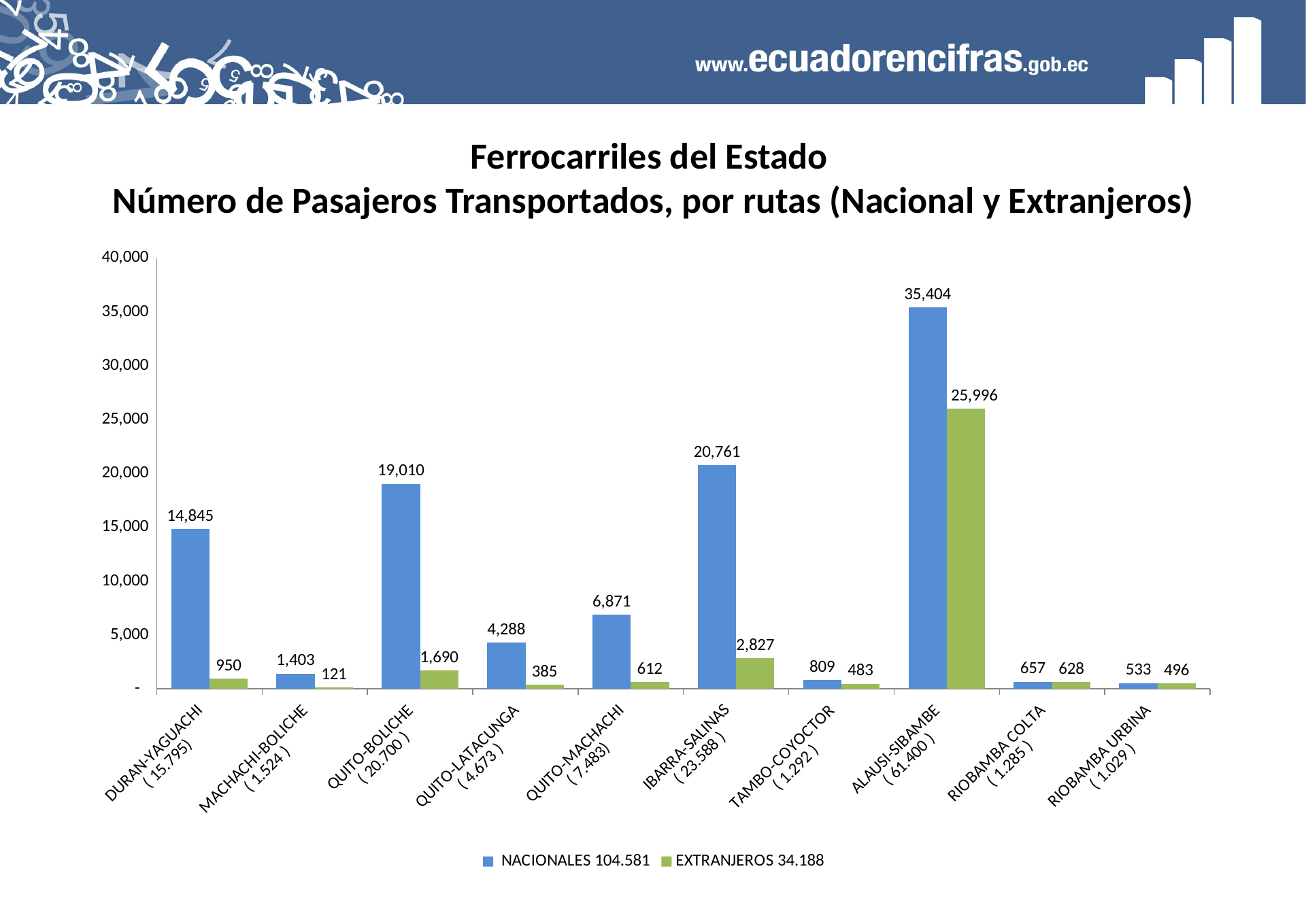

# Ferrocarriles del Estado Número de Pasajeros Transportados, por rutas (Nacional y Extranjeros)

### Chart

| Category |  NACIONALES 104.581 | EXTRANJEROS 34.188 |
|---|---|---|
| DURAN-YAGUACHI
( 15.795) | 14845.0 | 950.0 |
| MACHACHI-BOLICHE
( 1.524 ) | 1403.0 | 121.0 |
| QUITO-BOLICHE
( 20.700 ) | 19010.0 | 1690.0 |
| QUITO-LATACUNGA
( 4.673 ) | 4288.0 | 385.0 |
| QUITO-MACHACHI
( 7.483) | 6871.0 | 612.0 |
| IBARRA-SALINAS
( 23.588 ) | 20761.0 | 2827.0 |
| TAMBO-COYOCTOR
( 1.292 ) | 809.0 | 483.0 |
| ALAUSI-SIBAMBE
( 61.400 ) | 35404.0 | 25996.0 |
| RIOBAMBA COLTA
( 1.285 ) | 657.0 | 628.0 |
| RIOBAMBA URBINA
( 1.029 ) | 533.0 | 496.0 |